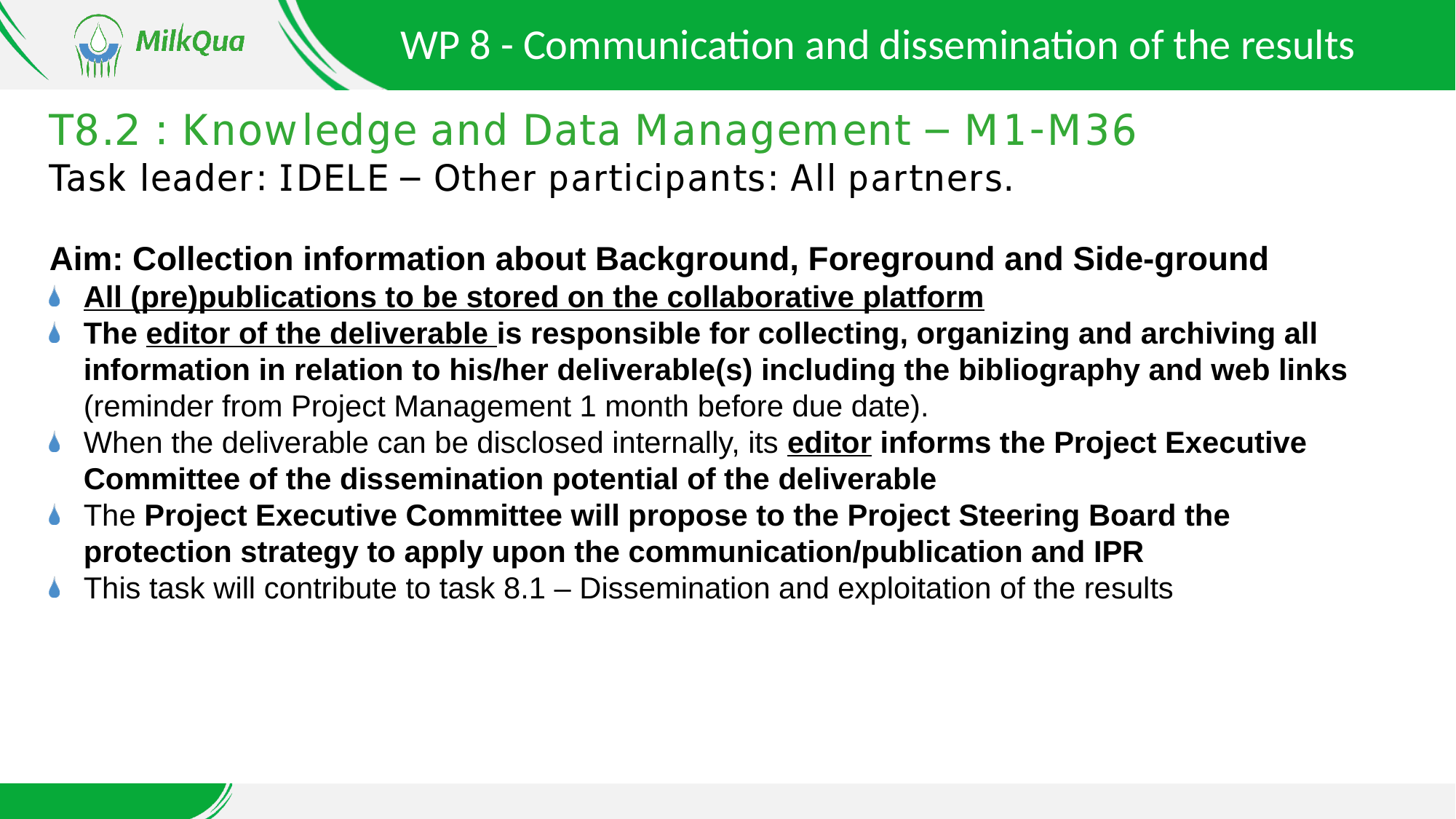

WP 8 - Communication and dissemination of the results
# T8.2 : Knowledge and Data Management – M1-M36 Task leader: IDELE – Other participants: All partners.
Aim: Collection information about Background, Foreground and Side-ground
All (pre)publications to be stored on the collaborative platform
The editor of the deliverable is responsible for collecting, organizing and archiving all information in relation to his/her deliverable(s) including the bibliography and web links (reminder from Project Management 1 month before due date).
When the deliverable can be disclosed internally, its editor informs the Project Executive Committee of the dissemination potential of the deliverable
The Project Executive Committee will propose to the Project Steering Board the protection strategy to apply upon the communication/publication and IPR
This task will contribute to task 8.1 – Dissemination and exploitation of the results